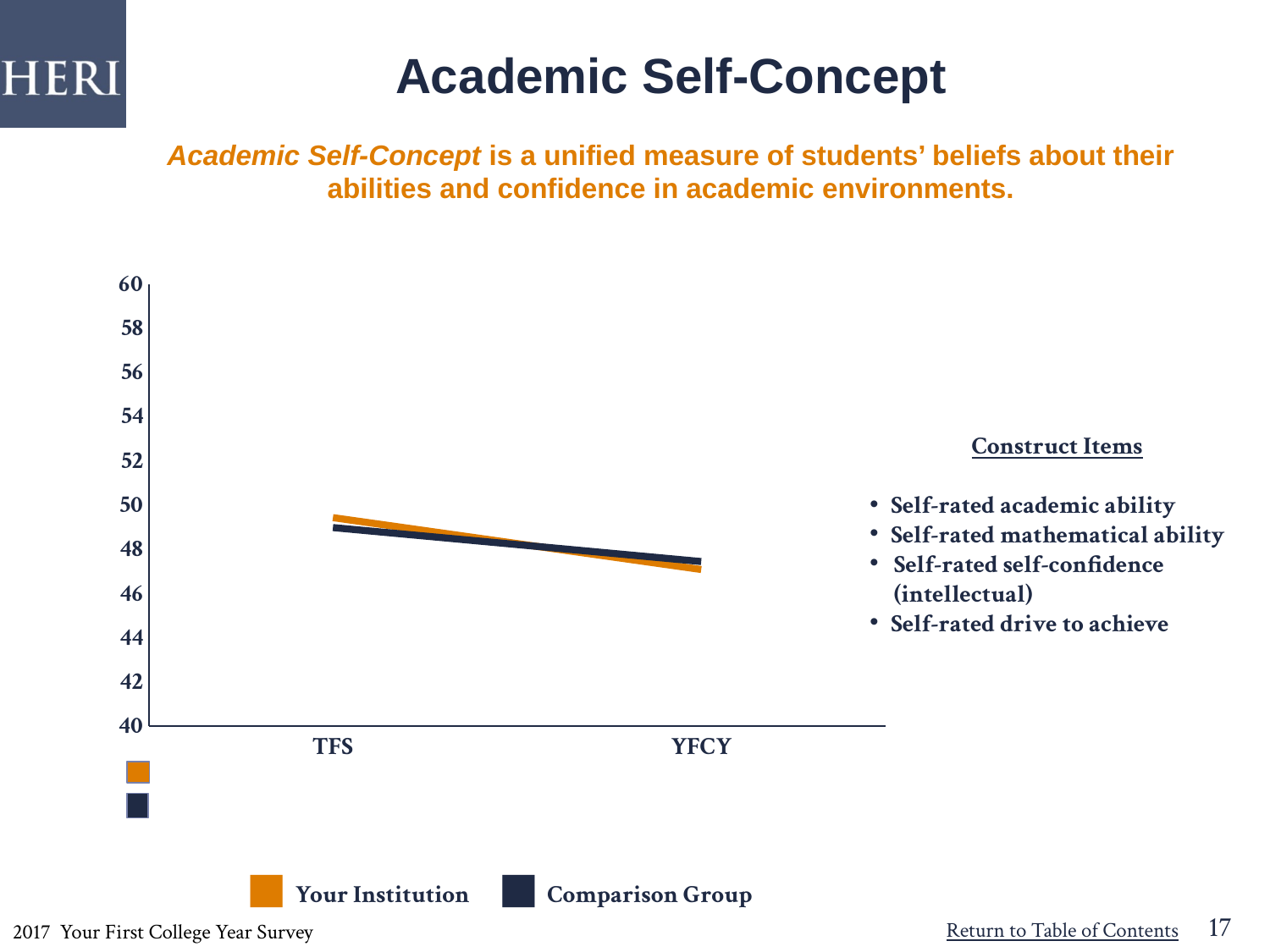

Academic Self-Concept
Academic Self-Concept is a unified measure of students’ beliefs about their abilities and confidence in academic environments.

### Chart: High Pluralistic Orientation

| Category |
|---|

### Chart

| Category | i | c |
|---|---|---|
| TFS | 49.43 | 48.98 |
| YFCY | 47.08 | 47.44 |
Construct Items

 Self-rated academic ability
 Self-rated mathematical ability
Self-rated self-confidence     (intellectual)
 Self-rated drive to achieve
■ Your Institution
■ Comparison Group
2017  Your First College Year Survey

17